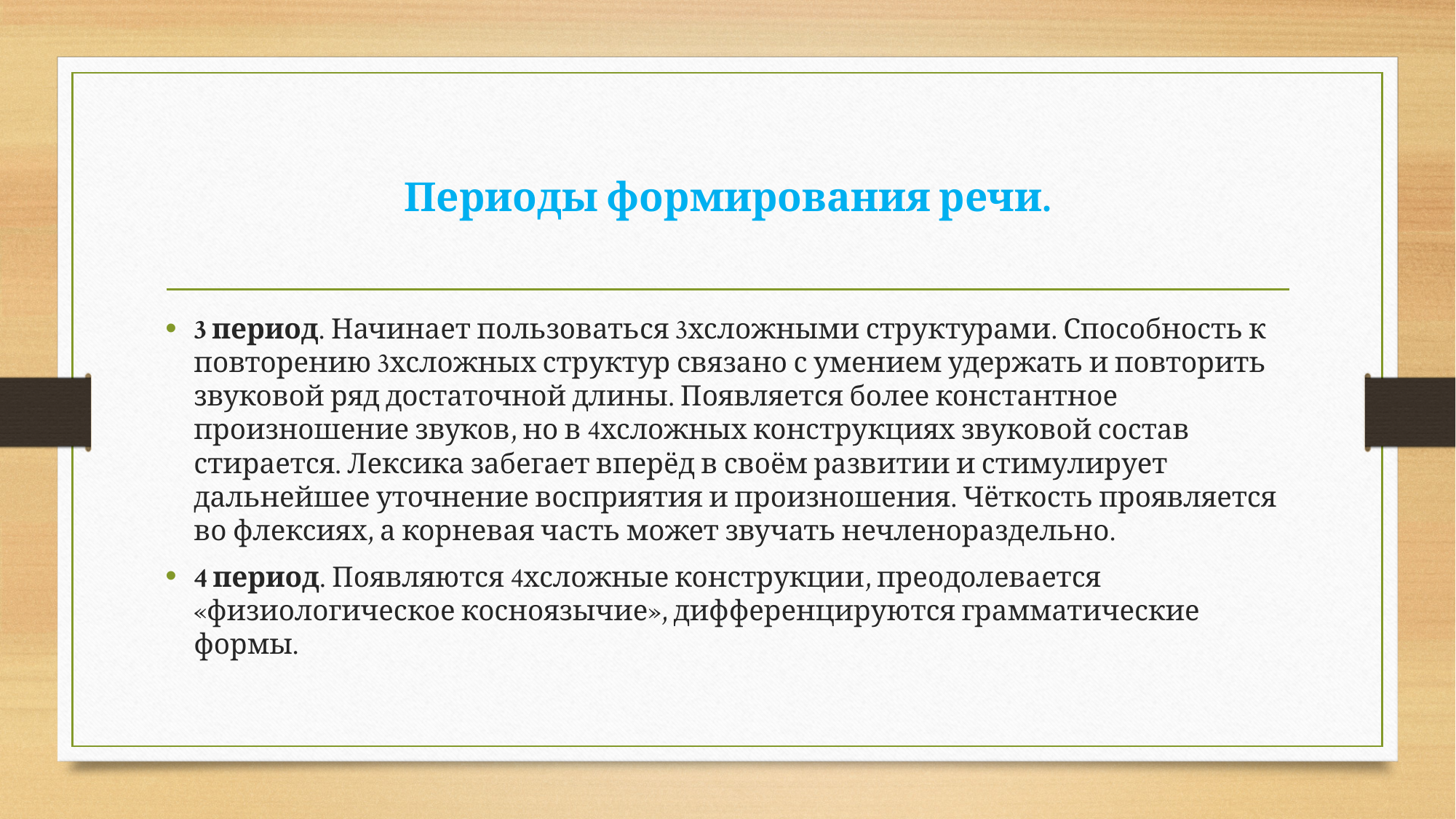

# Периоды формирования речи.
3 период. Начинает пользоваться 3хсложными структурами. Способность к повторению 3хсложных структур связано с умением удержать и повторить звуковой ряд достаточной длины. Появляется более константное произношение звуков, но в 4хсложных конструкциях звуковой состав стирается. Лексика забегает вперёд в своём развитии и стимулирует дальнейшее уточнение восприятия и произношения. Чёткость проявляется во флексиях, а корневая часть может звучать нечленораздельно.
4 период. Появляются 4хсложные конструкции, преодолевается «физиологическое косноязычие», дифференцируются грамматические формы.